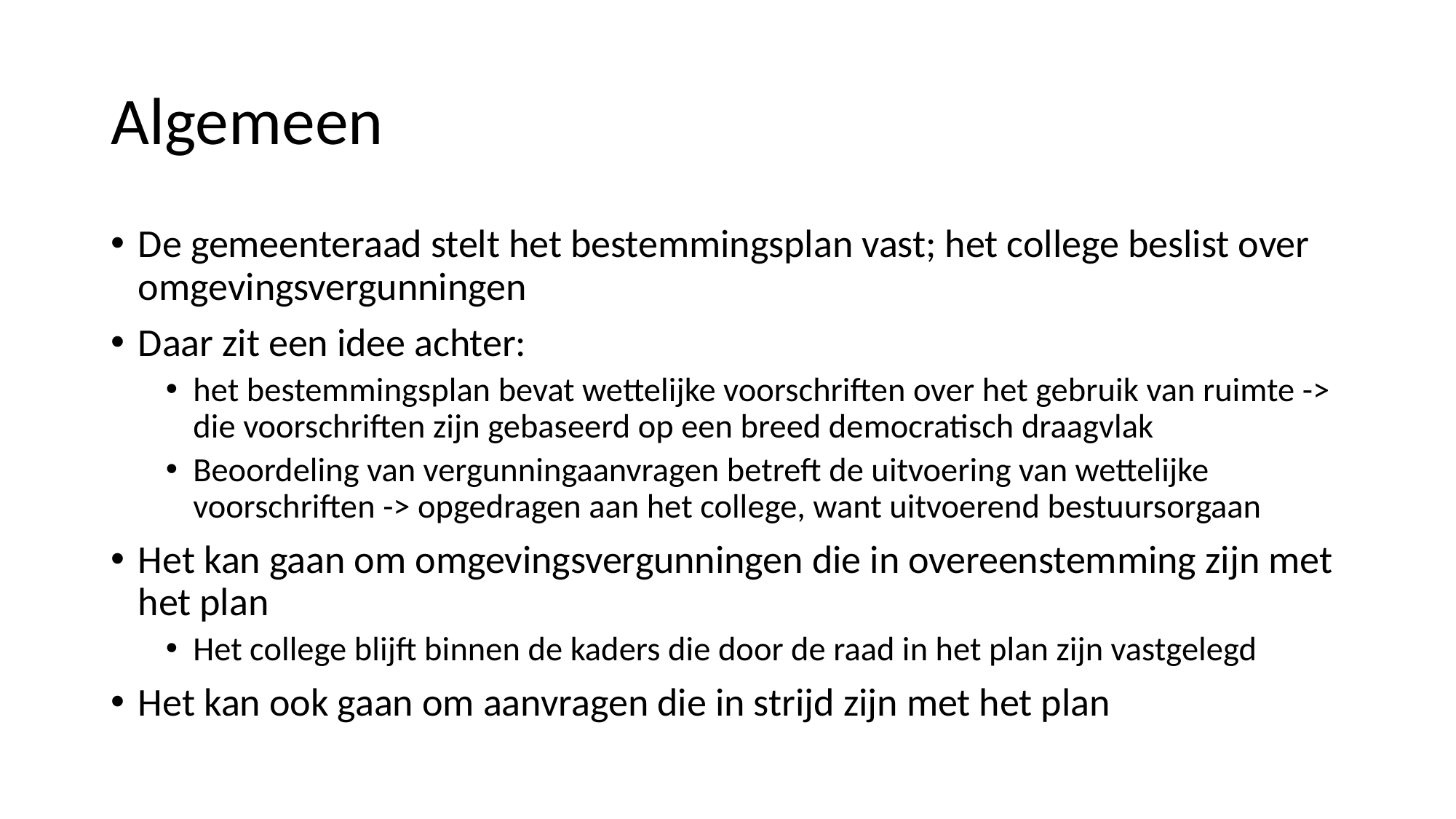

# Algemeen
De gemeenteraad stelt het bestemmingsplan vast; het college beslist over omgevingsvergunningen
Daar zit een idee achter:
het bestemmingsplan bevat wettelijke voorschriften over het gebruik van ruimte -> die voorschriften zijn gebaseerd op een breed democratisch draagvlak
Beoordeling van vergunningaanvragen betreft de uitvoering van wettelijke voorschriften -> opgedragen aan het college, want uitvoerend bestuursorgaan
Het kan gaan om omgevingsvergunningen die in overeenstemming zijn met het plan
Het college blijft binnen de kaders die door de raad in het plan zijn vastgelegd
Het kan ook gaan om aanvragen die in strijd zijn met het plan